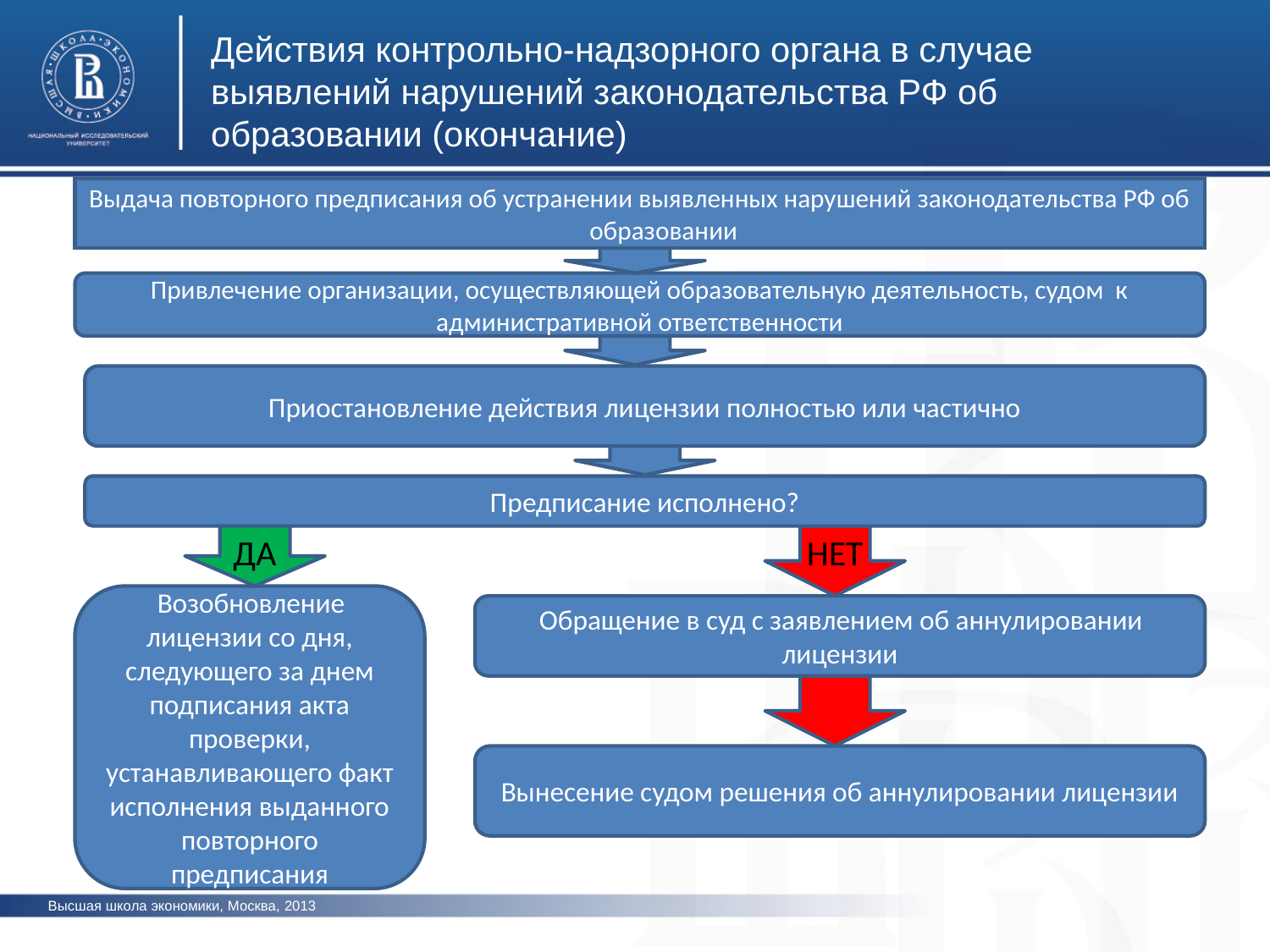

Действия контрольно-надзорного органа в случае выявлений нарушений законодательства РФ об образовании (окончание)
Выдача повторного предписания об устранении выявленных нарушений законодательства РФ об образовании

Привлечение организации, осуществляющей образовательную деятельность, судом  к административной ответственности

Приостановление действия лицензии полностью или частично

Предписание исполнено?
ДА

НЕТ

Возобновление лицензии со дня, следующего за днем подписания акта проверки, устанавливающего факт исполнения выданного повторного предписания
Обращение в суд с заявлением об аннулировании лицензии

Вынесение судом решения об аннулировании лицензии
Высшая школа экономики, Москва, 2013